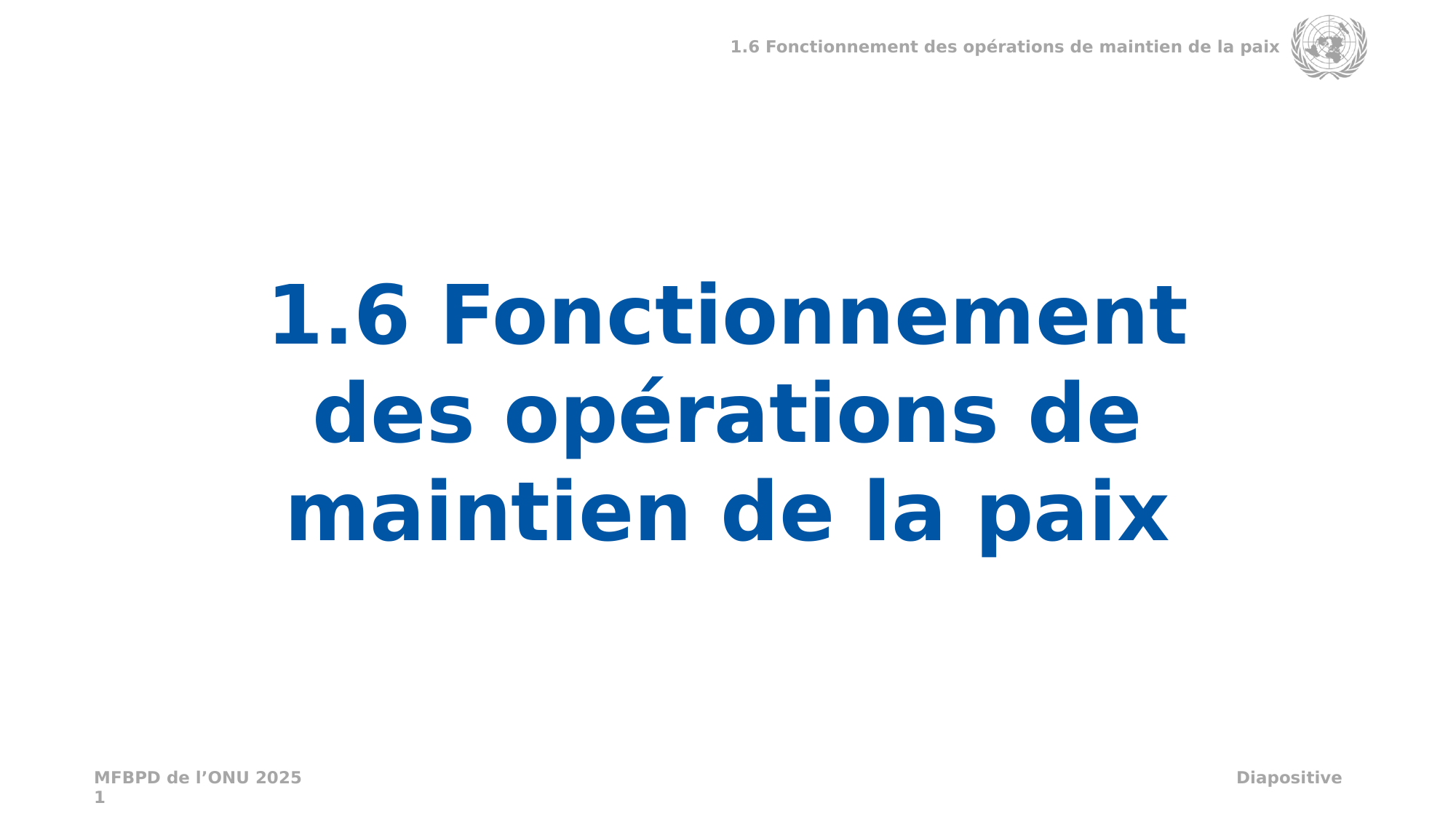

1.6 Fonctionnement des opérations de maintien de la paix